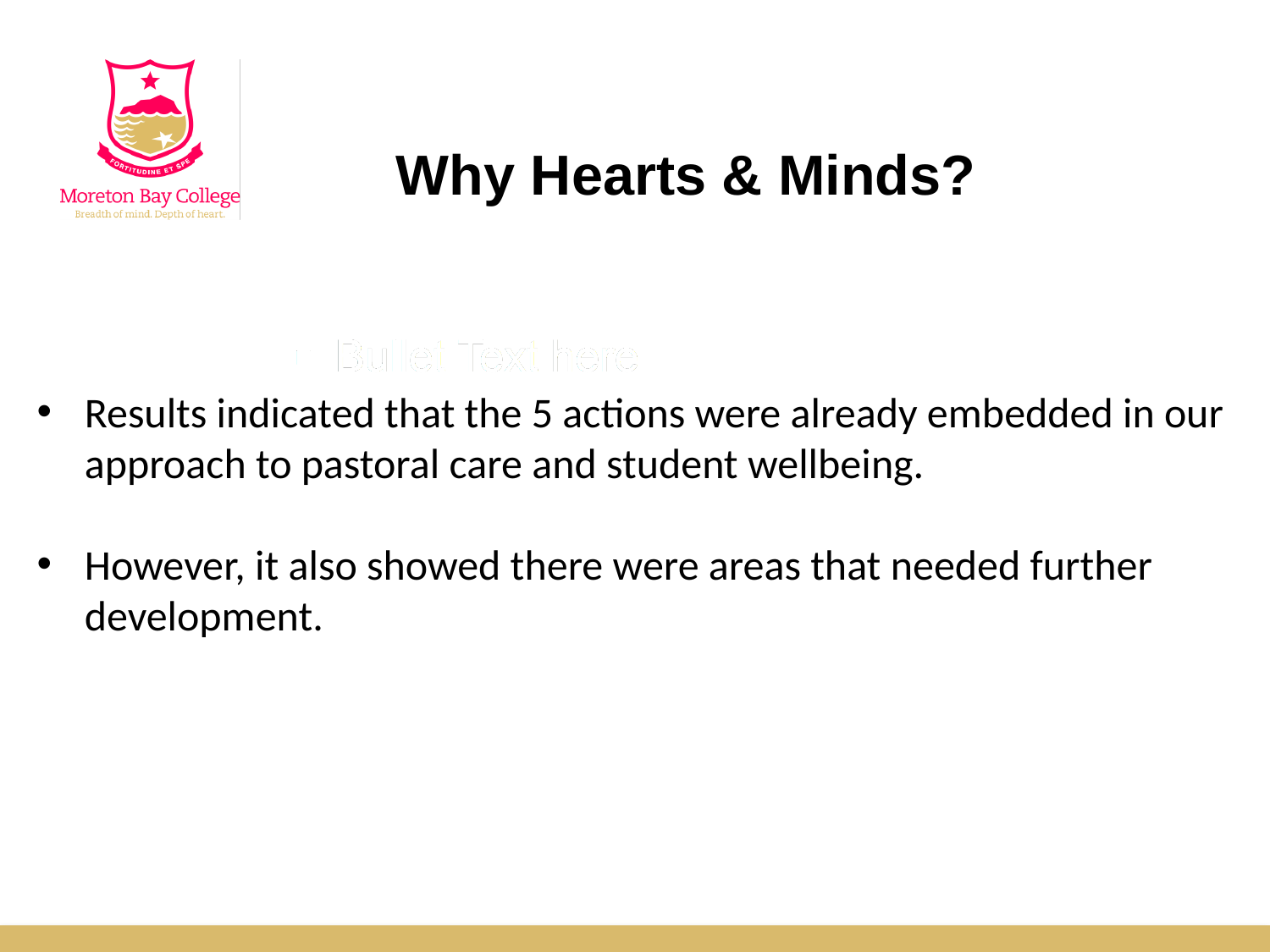

# Why Hearts & Minds?
Results indicated that the 5 actions were already embedded in our approach to pastoral care and student wellbeing.

However, it also showed there were areas that needed further development.